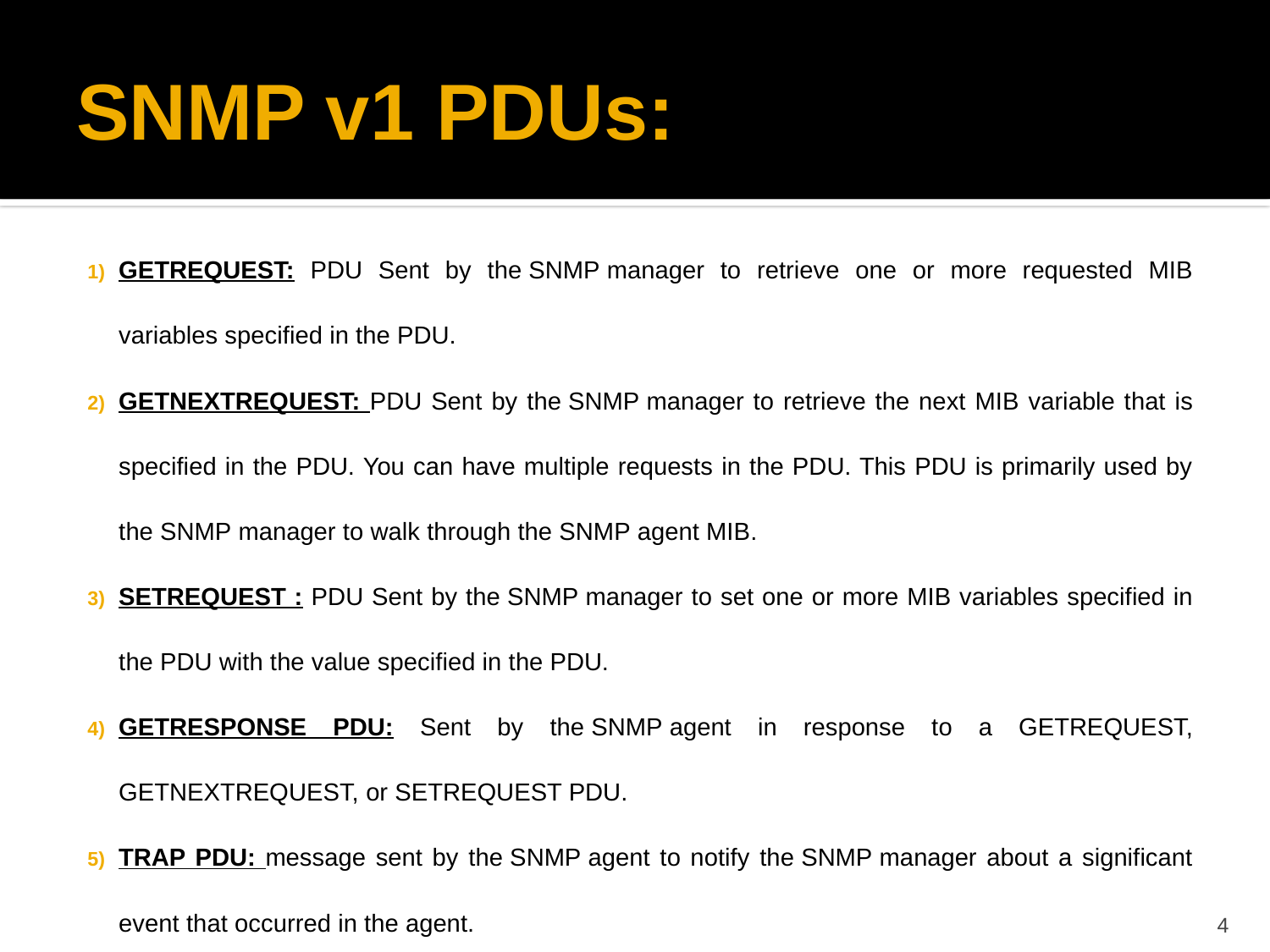

# SNMP v1 PDUs:
GETREQUEST: PDU Sent by the SNMP manager to retrieve one or more requested MIB variables specified in the PDU.
GETNEXTREQUEST: PDU Sent by the SNMP manager to retrieve the next MIB variable that is specified in the PDU. You can have multiple requests in the PDU. This PDU is primarily used by the SNMP manager to walk through the SNMP agent MIB.
SETREQUEST : PDU Sent by the SNMP manager to set one or more MIB variables specified in the PDU with the value specified in the PDU.
GETRESPONSE PDU: Sent by the SNMP agent in response to a GETREQUEST, GETNEXTREQUEST, or SETREQUEST PDU.
TRAP PDU: message sent by the SNMP agent to notify the SNMP manager about a significant event that occurred in the agent.
4